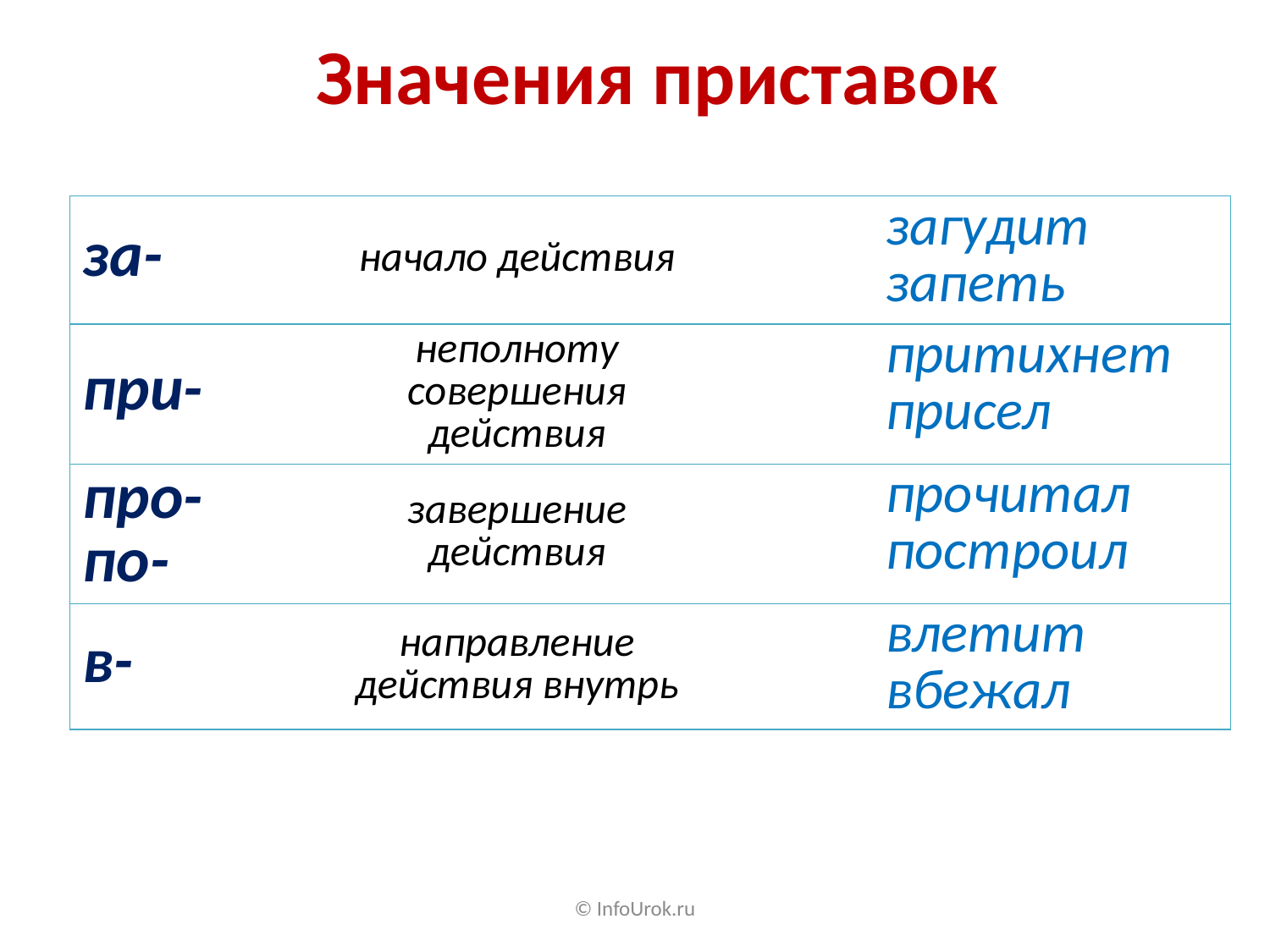

Значения приставок
| за- | начало действия | загудит запеть |
| --- | --- | --- |
| при- | неполноту совершения действия | притихнет присел |
| про- по- | завершение действия | прочитал построил |
| в- | направление действия внутрь | влетит вбежал |

© InfoUrok.ru